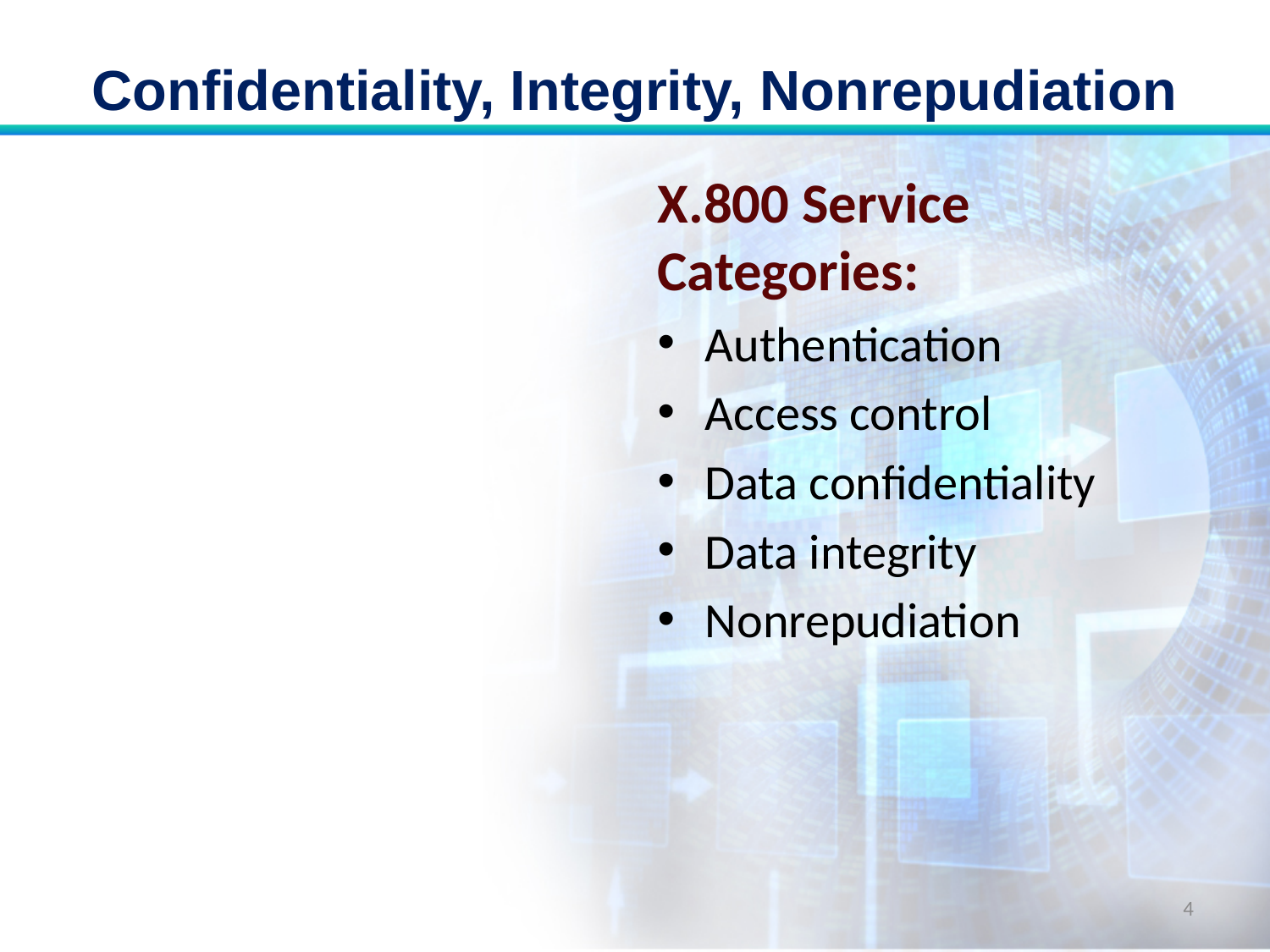

# Confidentiality, Integrity, Nonrepudiation
X.800 Service Categories:
Authentication
Access control
Data confidentiality
Data integrity
Nonrepudiation
4